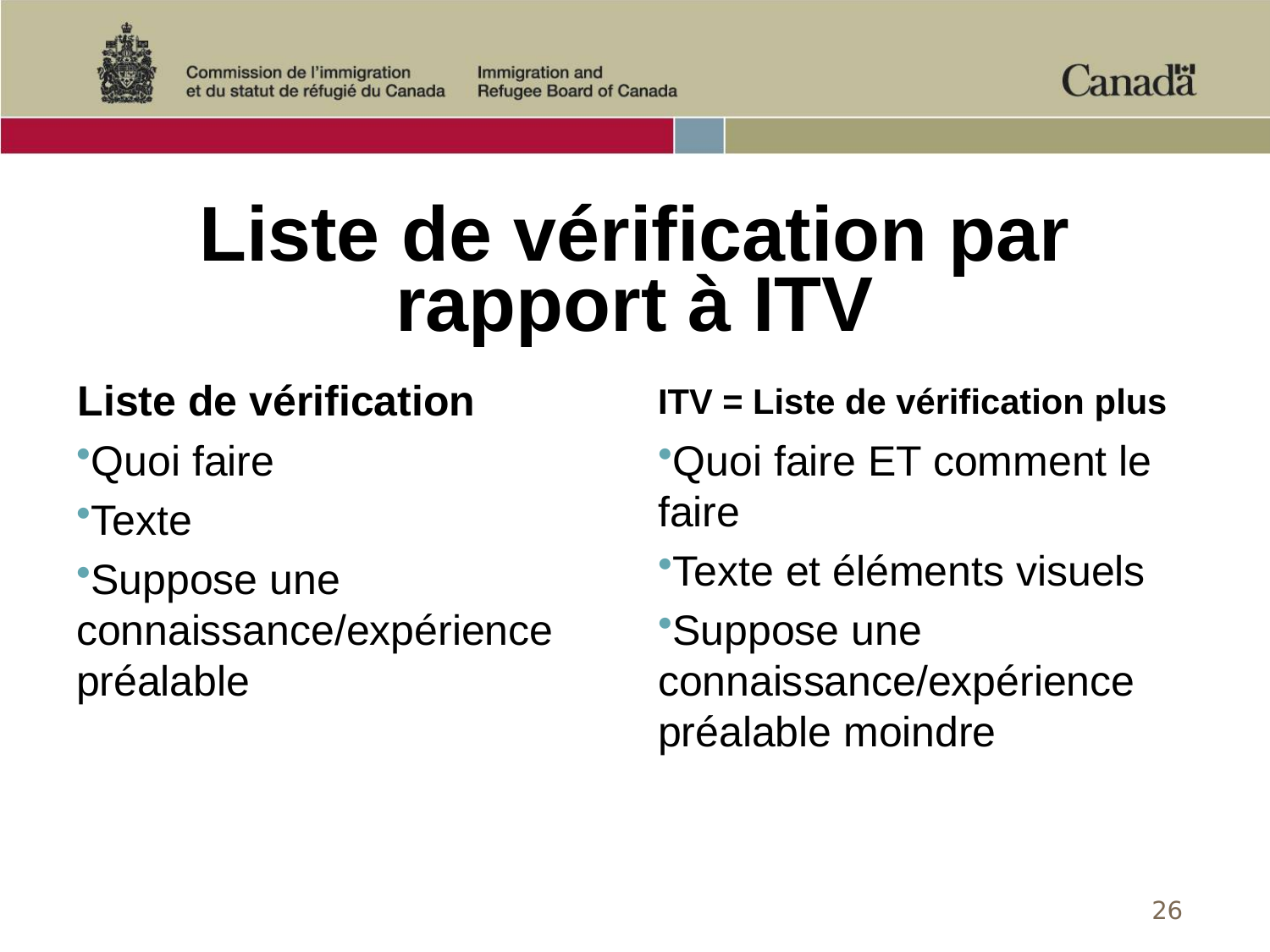

# Liste de vérification par rapport à ITV
ITV = Liste de vérification plus
Liste de vérification
Quoi faire
Texte
Suppose une connaissance/expérience préalable
Quoi faire ET comment le faire
Texte et éléments visuels
Suppose une connaissance/expérience préalable moindre

26